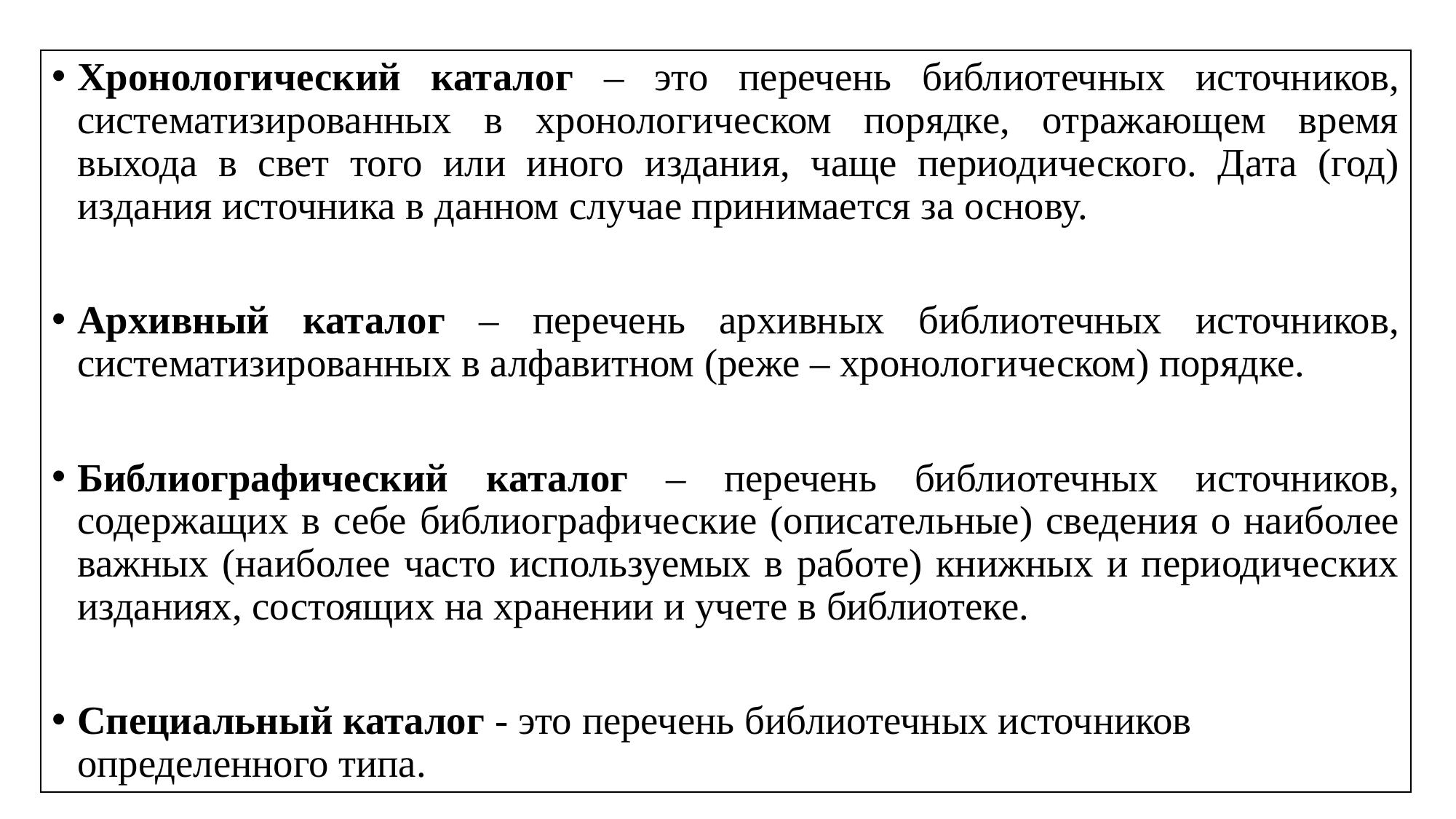

Хронологический каталог – это перечень библиотечных источников, систематизированных в хронологическом порядке, отражающем время выхода в свет того или иного издания, чаще периодического. Дата (год) издания источника в данном случае принимается за основу.

Архивный каталог – перечень архивных библиотечных источников, систематизированных в алфавитном (реже – хронологическом) порядке.

Библиографический каталог – перечень библиотечных источников, содержащих в себе библиографические (описательные) сведения о наиболее важных (наиболее часто используемых в работе) книжных и периодических изданиях, состоящих на хранении и учете в библиотеке.

Специальный каталог - это перечень библиотечных источников определенного типа.